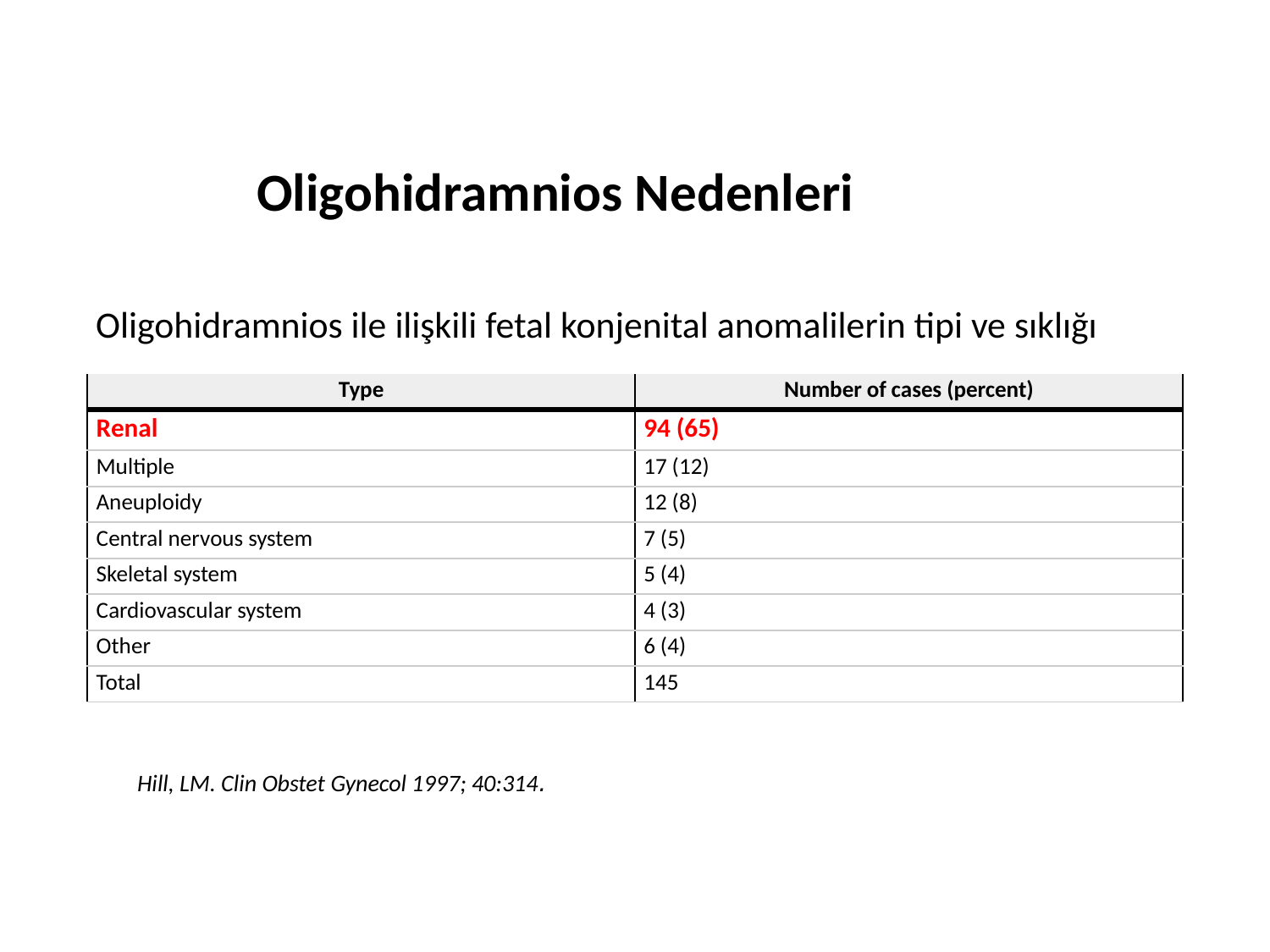

# Oligohidramnios Nedenleri
 Oligohidramnios ile ilişkili fetal konjenital anomalilerin tipi ve sıklığı
| Type | Number of cases (percent) |
| --- | --- |
| Renal | 94 (65) |
| Multiple | 17 (12) |
| Aneuploidy | 12 (8) |
| Central nervous system | 7 (5) |
| Skeletal system | 5 (4) |
| Cardiovascular system | 4 (3) |
| Other | 6 (4) |
| Total | 145 |
Hill, LM. Clin Obstet Gynecol 1997; 40:314.